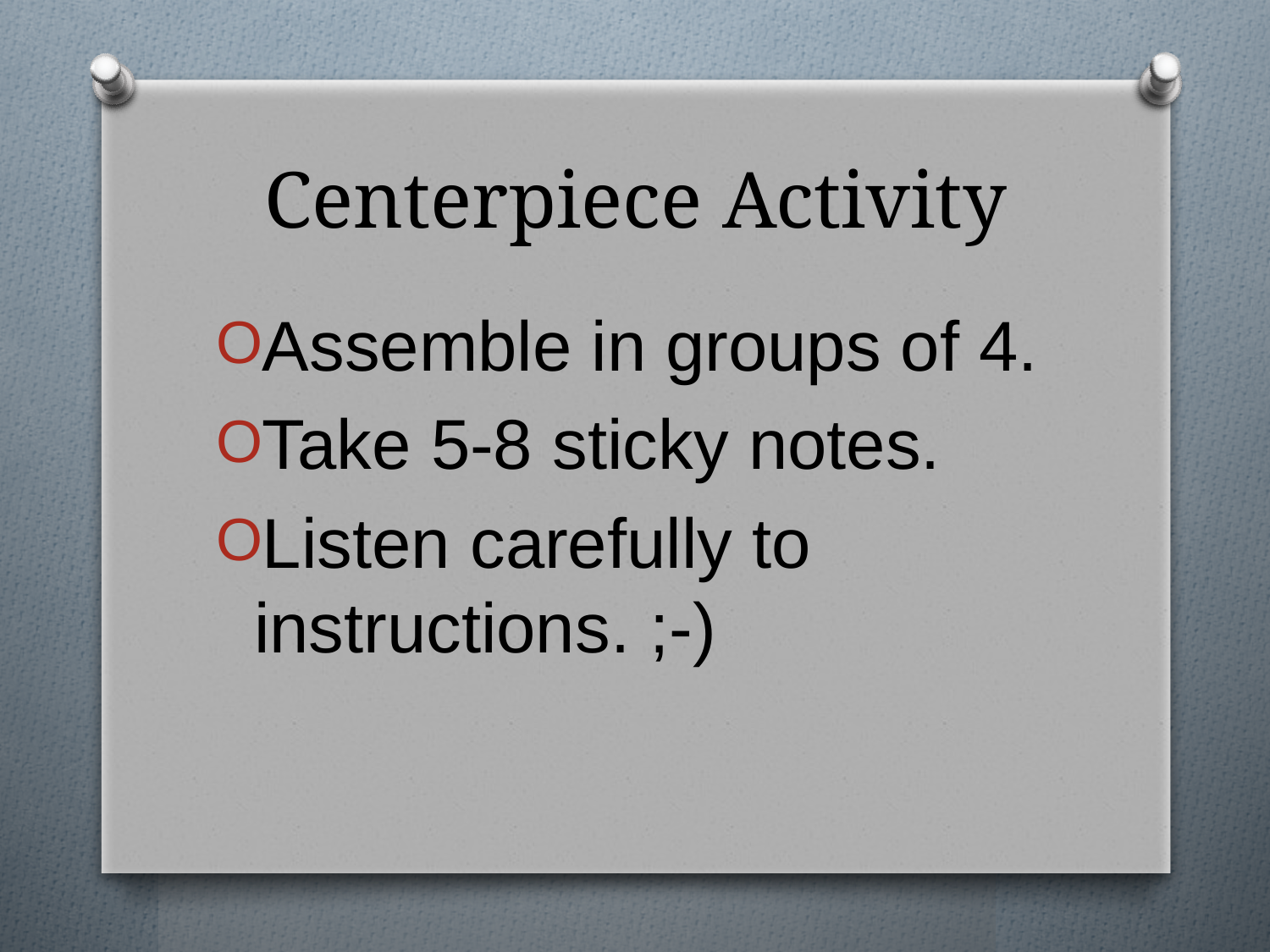

# Centerpiece Activity
Assemble in groups of 4.
Take 5-8 sticky notes.
Listen carefully to instructions. ;-)